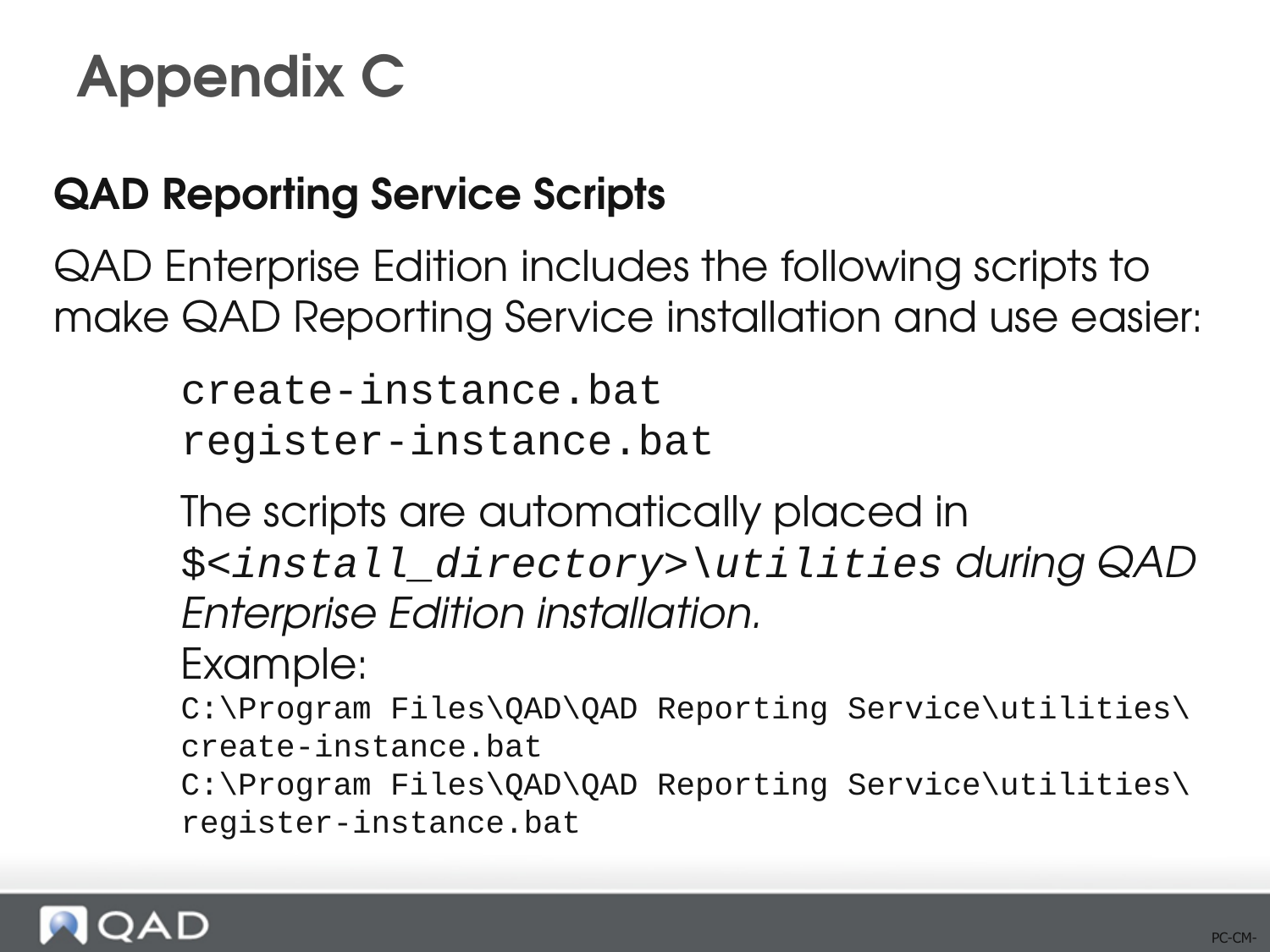

# Appendix C
QAD Reporting Service Scripts

QAD Enterprise Edition includes the following scripts to make QAD Reporting Service installation and use easier:

create-instance.bat
register-instance.bat

The scripts are automatically placed in $<install_directory>\utilities during QAD Enterprise Edition installation.
Example:
C:\Program Files\QAD\QAD Reporting Service\utilities\create-instance.bat
C:\Program Files\QAD\QAD Reporting Service\utilities\register-instance.bat
PC-CM-